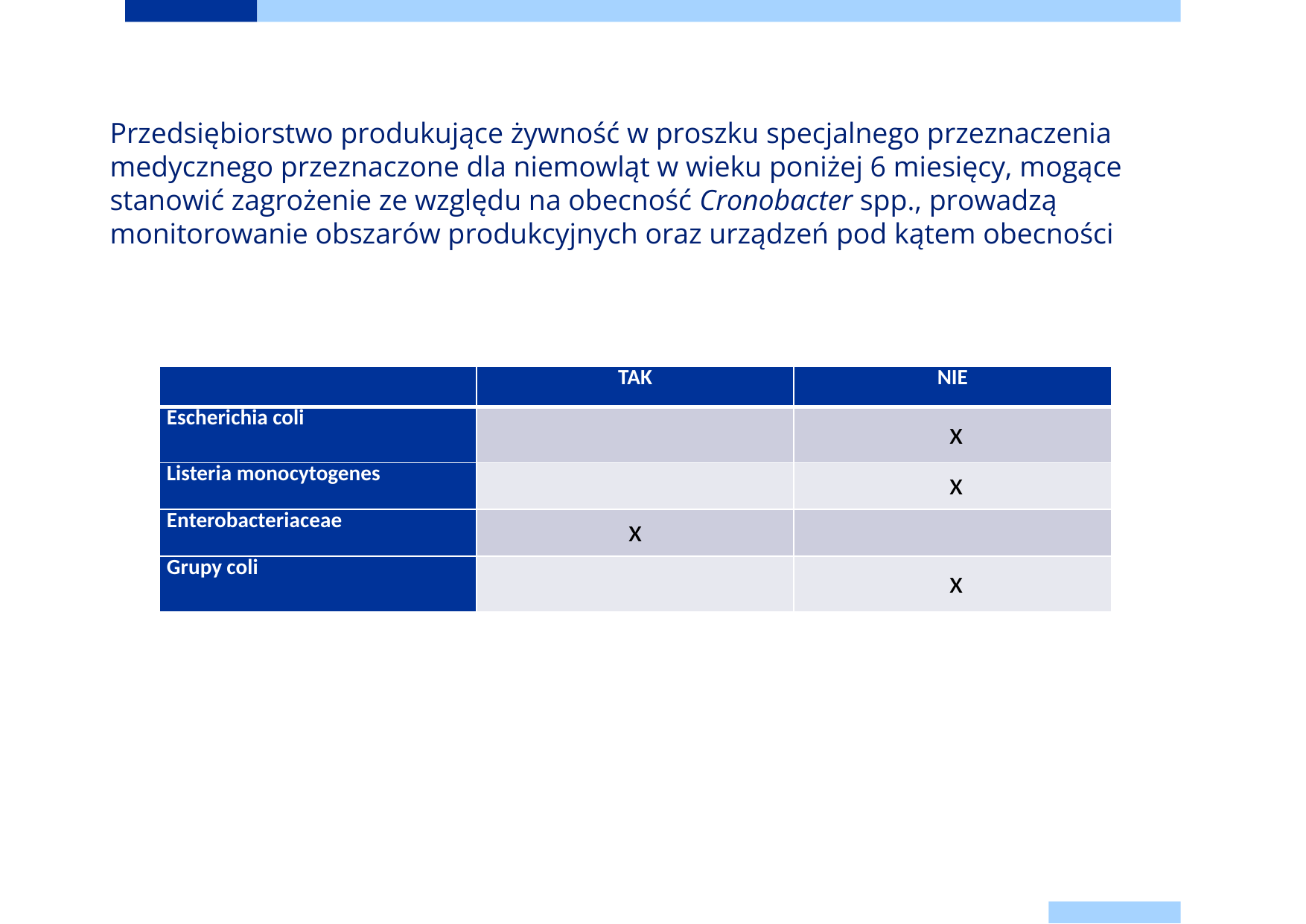

Przedsiębiorstwo produkujące żywność w proszku specjalnego przeznaczenia medycznego przeznaczone dla niemowląt w wieku poniżej 6 miesięcy, mogące stanowić zagrożenie ze względu na obecność Cronobacter spp., prowadzą monitorowanie obszarów produkcyjnych oraz urządzeń pod kątem obecności
|  | TAK | NIE |
| --- | --- | --- |
| Escherichia coli |  | x |
| Listeria monocytogenes |  | x |
| Enterobacteriaceae | x |  |
| Grupy coli |  | x |